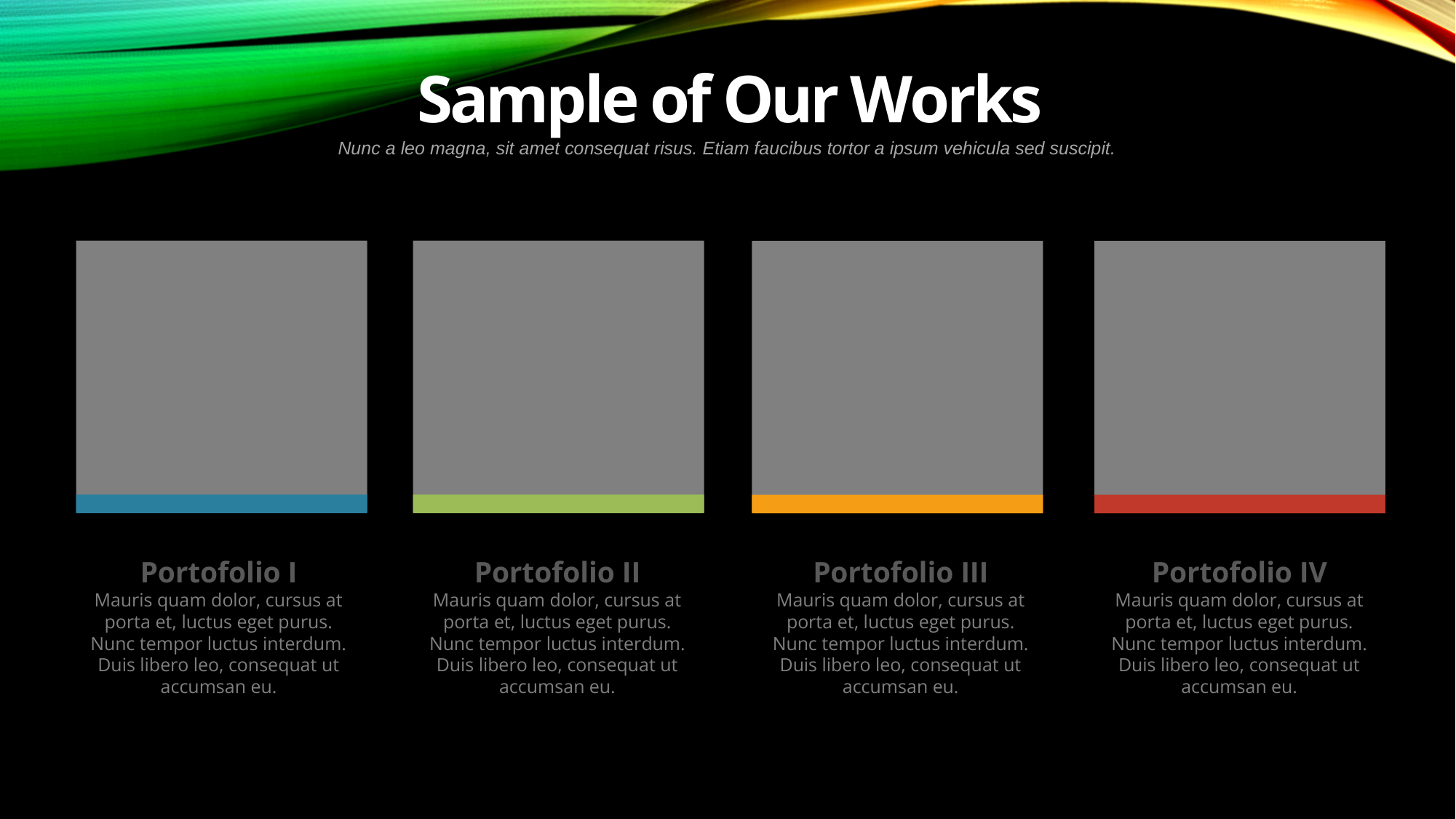

Sample of Our Works
Nunc a leo magna, sit amet consequat risus. Etiam faucibus tortor a ipsum vehicula sed suscipit.

Portofolio I
Mauris quam dolor, cursus at porta et, luctus eget purus. Nunc tempor luctus interdum. Duis libero leo, consequat ut accumsan eu.
Portofolio II
Mauris quam dolor, cursus at porta et, luctus eget purus. Nunc tempor luctus interdum. Duis libero leo, consequat ut accumsan eu.
Portofolio III
Mauris quam dolor, cursus at porta et, luctus eget purus. Nunc tempor luctus interdum. Duis libero leo, consequat ut accumsan eu.
Portofolio IV
Mauris quam dolor, cursus at porta et, luctus eget purus. Nunc tempor luctus interdum. Duis libero leo, consequat ut accumsan eu.